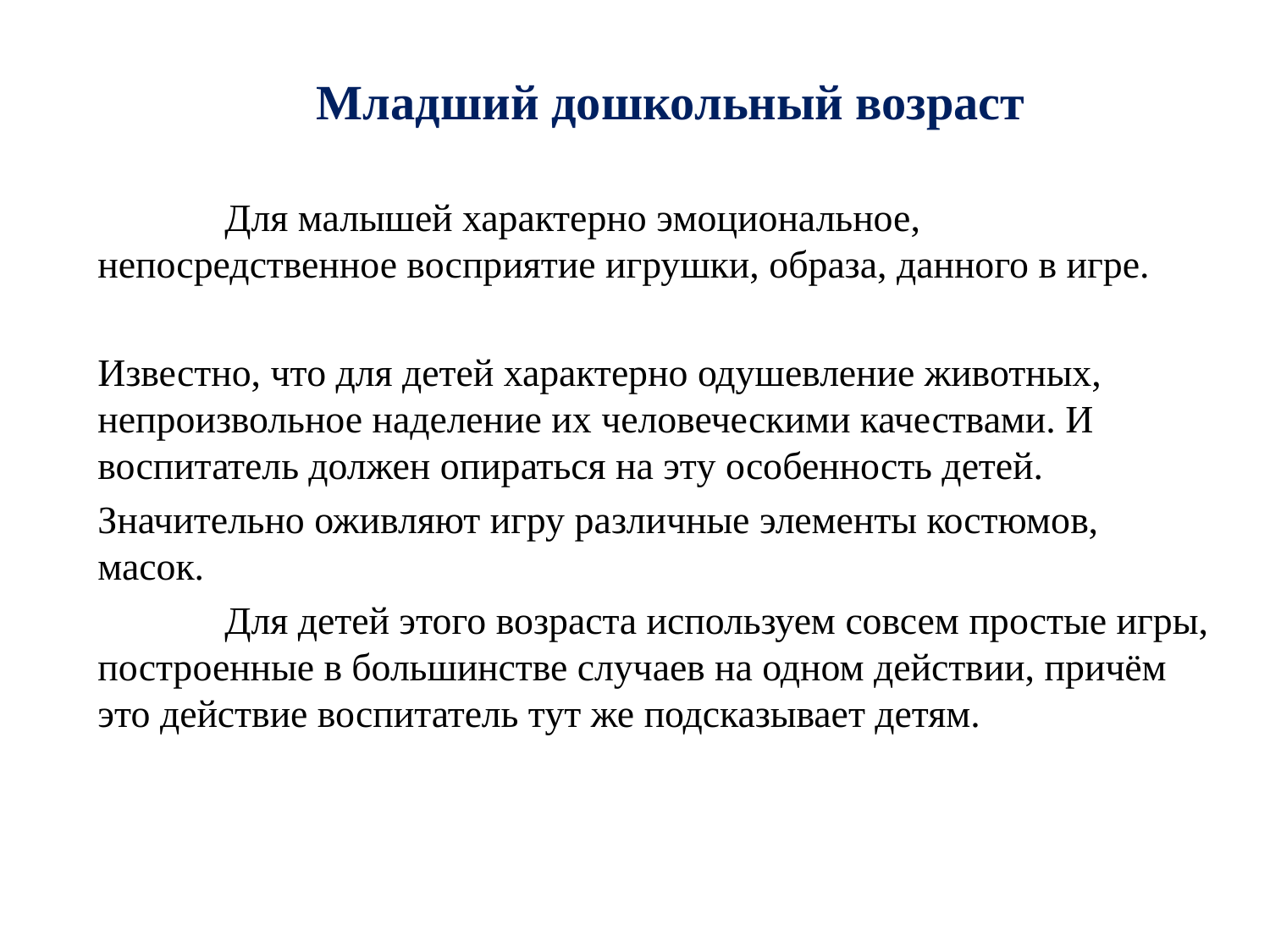

# Младший дошкольный возраст
	Для малышей характерно эмоциональное, непосредственное восприятие игрушки, образа, данного в игре.

Известно, что для детей характерно одушевление животных, непроизвольное наделение их человеческими качествами. И воспитатель должен опираться на эту особенность детей.
Значительно оживляют игру различные элементы костюмов, масок.
	Для детей этого возраста используем совсем простые игры, построенные в большинстве случаев на одном действии, причём это действие воспитатель тут же подсказывает детям.